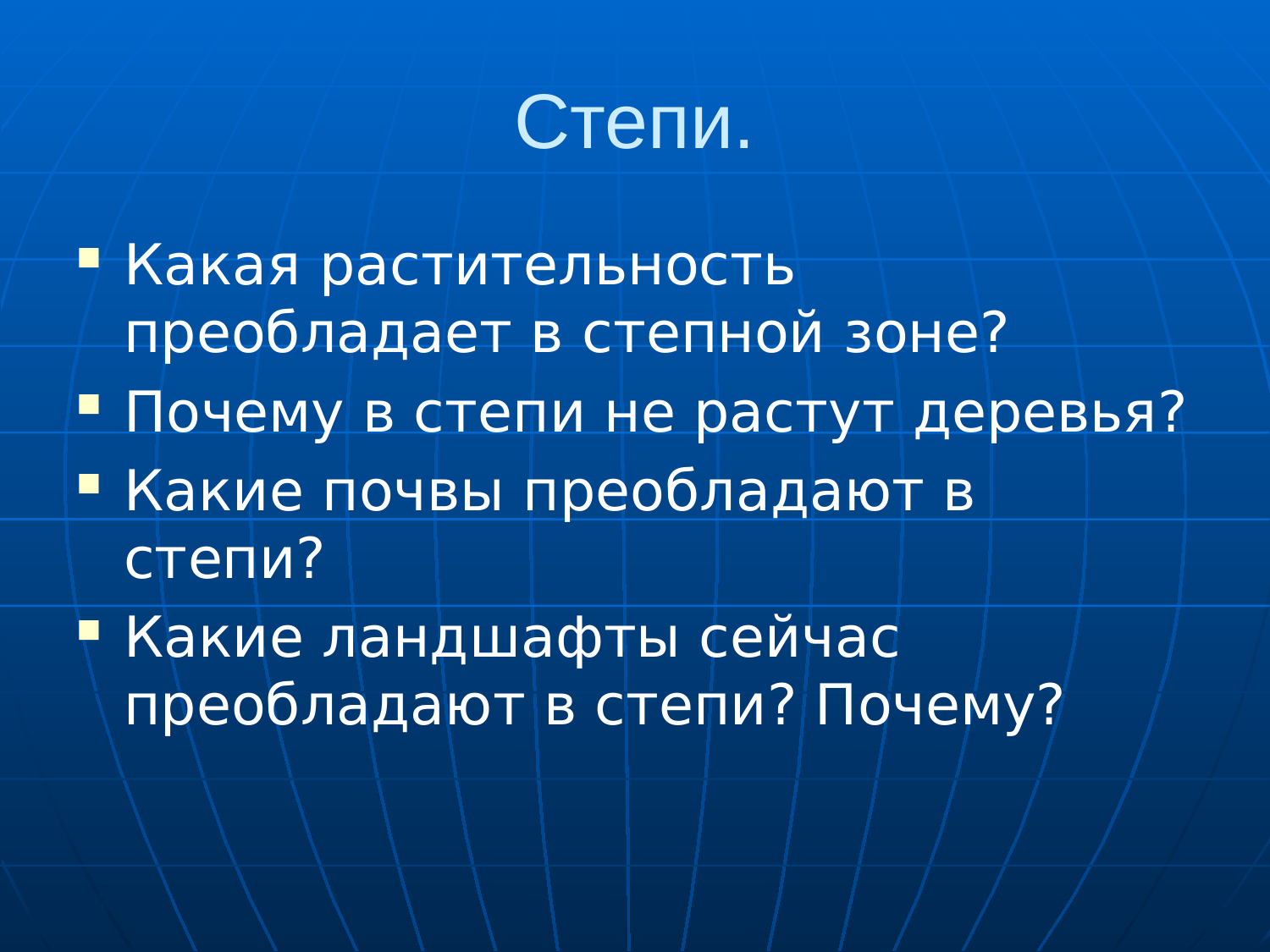

# Степи.
Какая растительность преобладает в степной зоне?
Почему в степи не растут деревья?
Какие почвы преобладают в степи?
Какие ландшафты сейчас преобладают в степи? Почему?